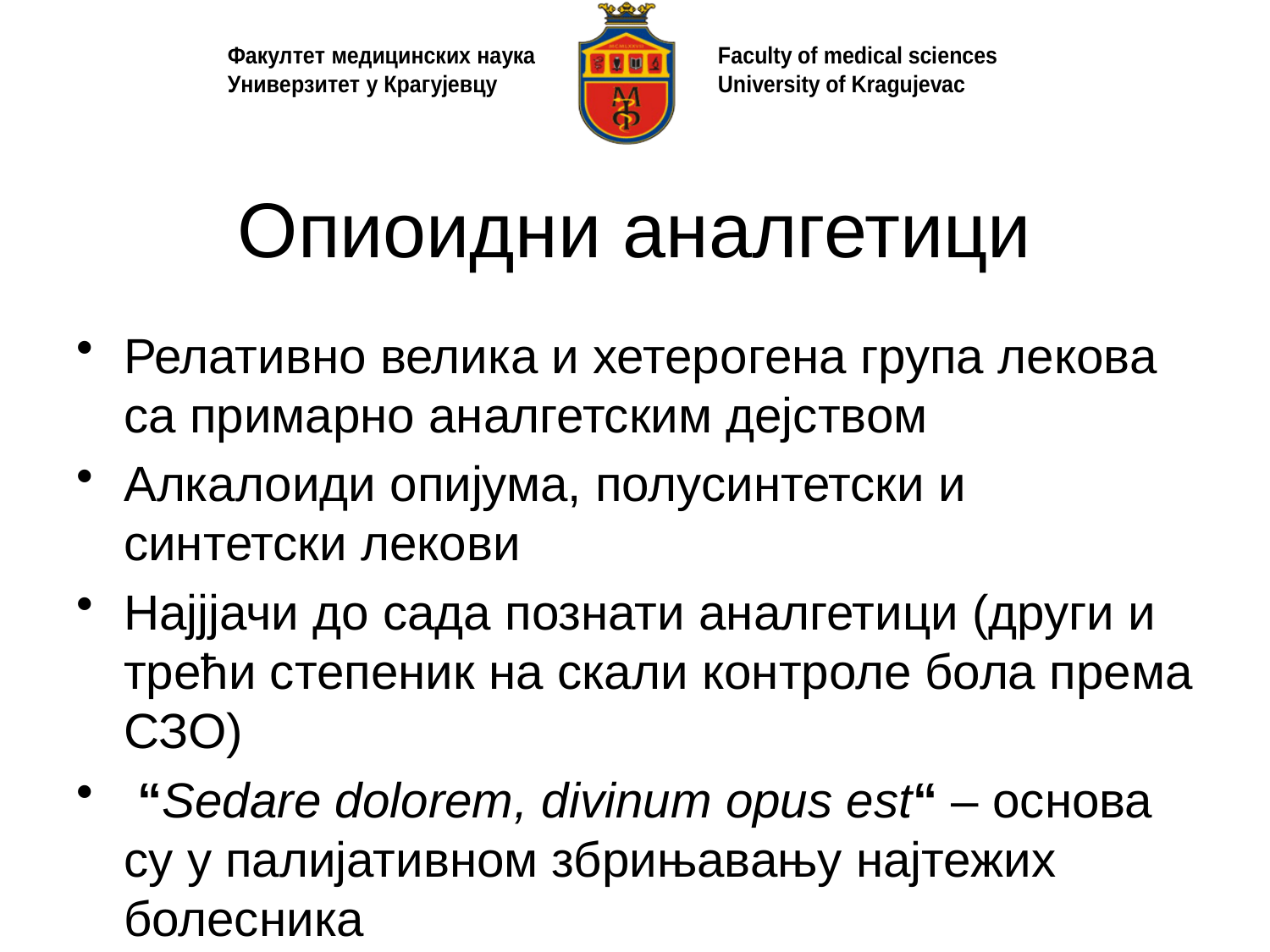

# Опиоидни аналгетици
Релативно велика и хетерогена група лекова са примарно аналгетским дејством
Алкалоиди опијума, полусинтетски и синтетски лекови
Најјјачи до сада познати аналгетици (други и трећи степеник на скали контроле бола према СЗО)
 “Sedare dolorem, divinum opus est“ – основа су у палијативном збрињавању најтежих болесника